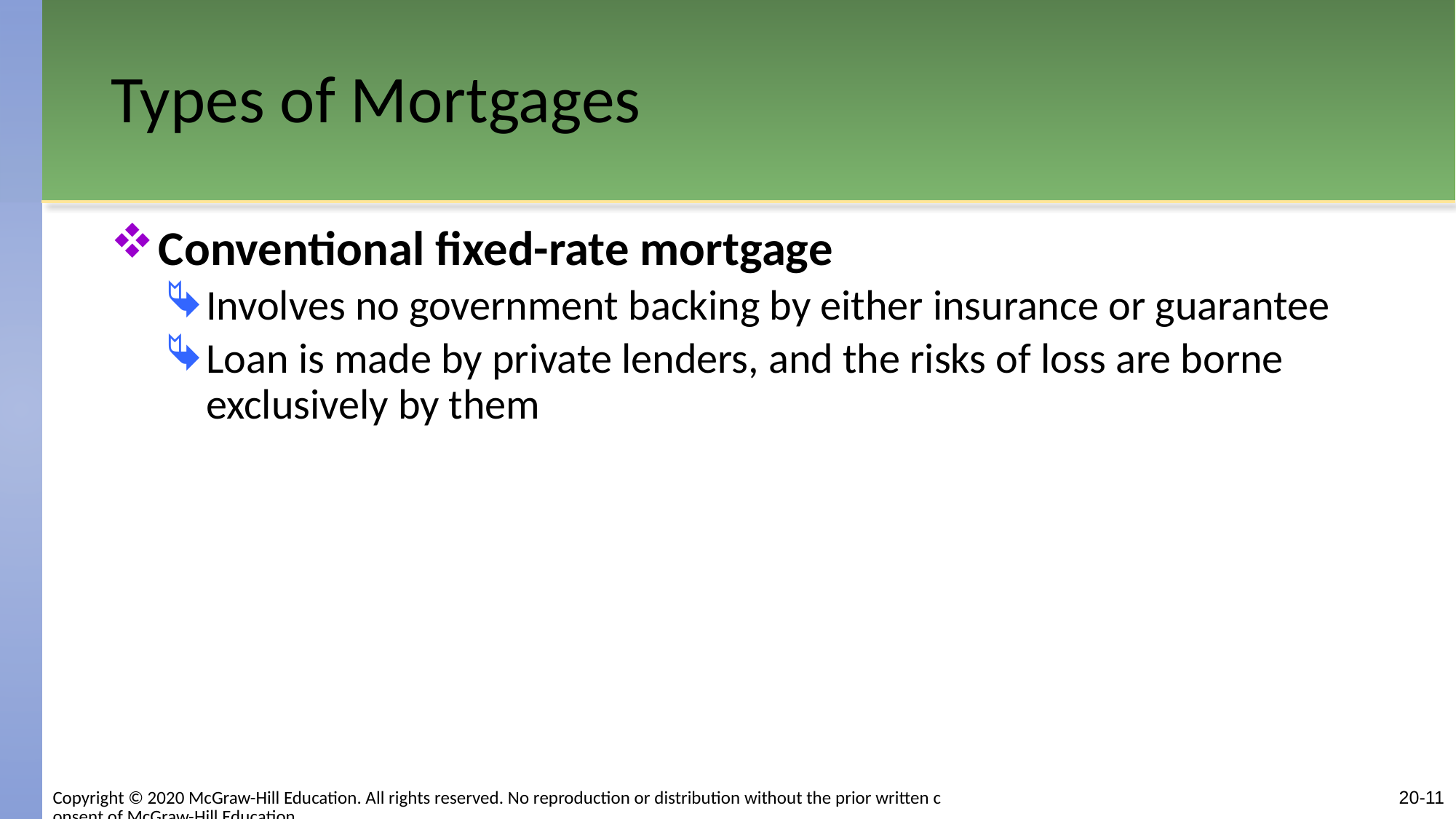

# Types of Mortgages
Conventional fixed-rate mortgage
Involves no government backing by either insurance or guarantee
Loan is made by private lenders, and the risks of loss are borne exclusively by them

Copyright © 2020 McGraw-Hill Education. All rights reserved. No reproduction or distribution without the prior written consent of McGraw-Hill Education.
20-11